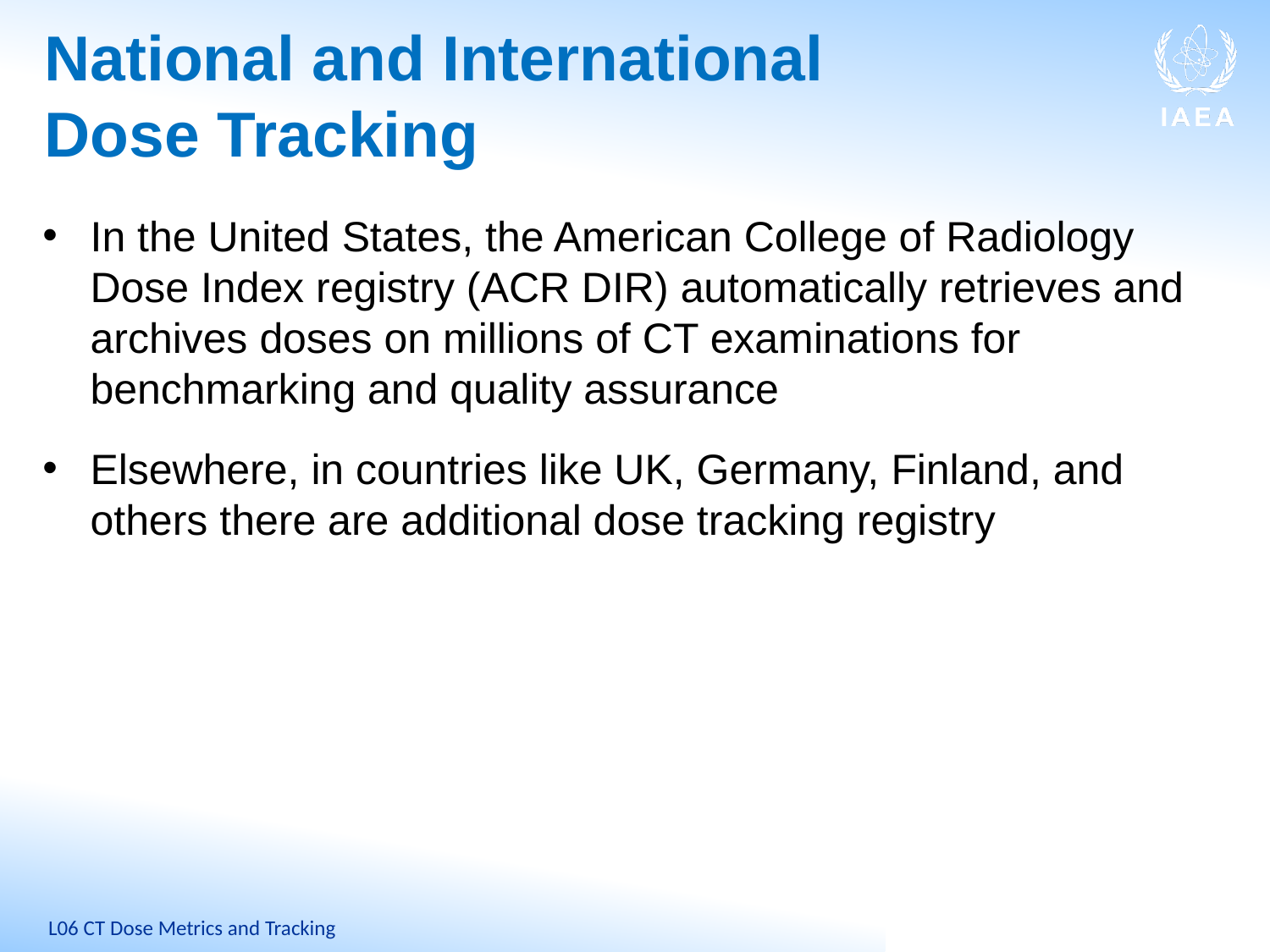

# National and International Dose Tracking
In the United States, the American College of Radiology Dose Index registry (ACR DIR) automatically retrieves and archives doses on millions of CT examinations for benchmarking and quality assurance
Elsewhere, in countries like UK, Germany, Finland, and others there are additional dose tracking registry